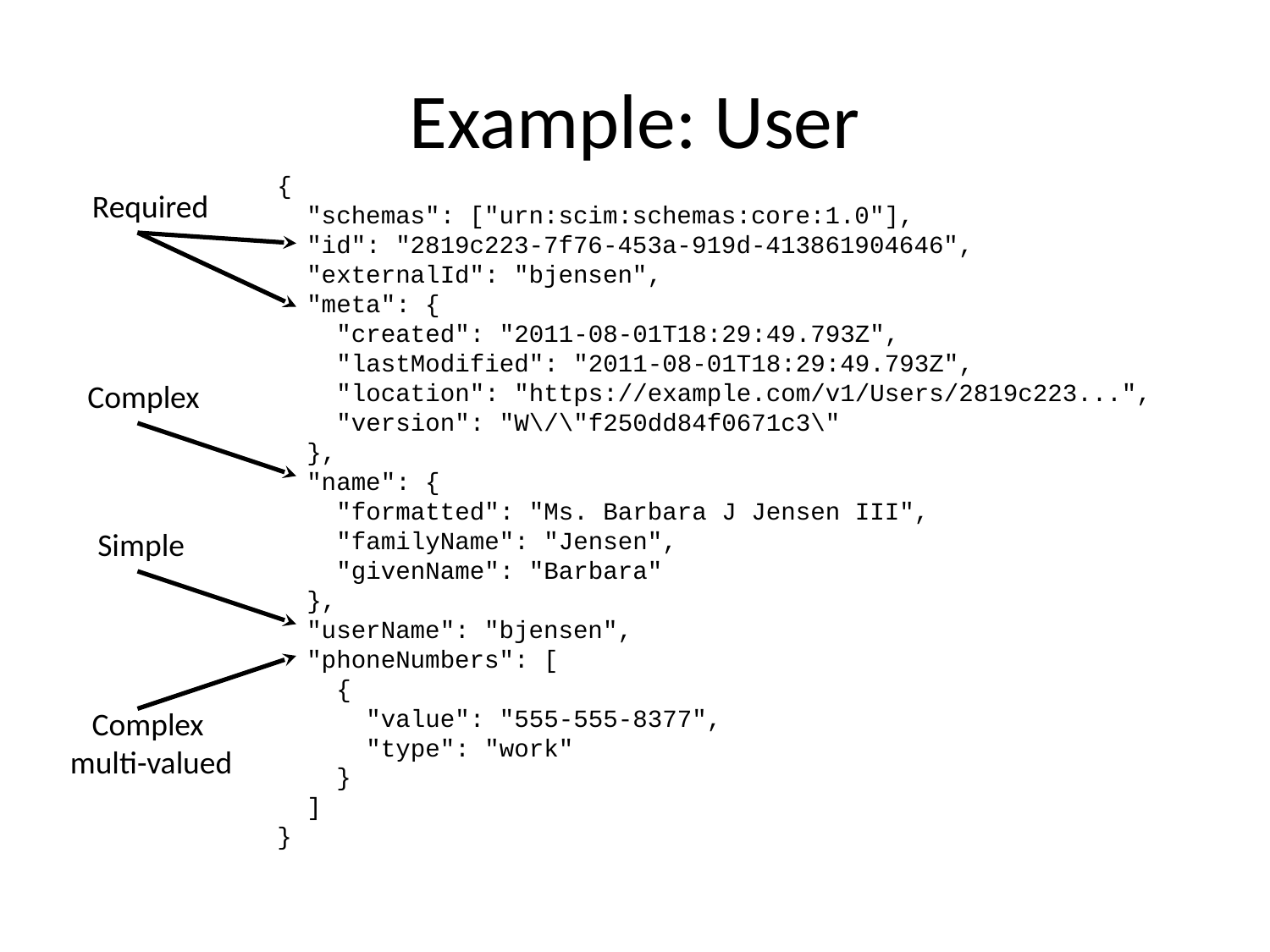

# Example: User
{
  "schemas": ["urn:scim:schemas:core:1.0"],
  "id": "2819c223-7f76-453a-919d-413861904646",
  "externalId": "bjensen",
  "meta": {
    "created": "2011-08-01T18:29:49.793Z",
    "lastModified": "2011-08-01T18:29:49.793Z",
    "location": "https://example.com/v1/Users/2819c223...",
    "version": "W\/\"f250dd84f0671c3\"
  },
  "name": {
    "formatted": "Ms. Barbara J Jensen III",
    "familyName": "Jensen",
    "givenName": "Barbara"
  },
  "userName": "bjensen",
  "phoneNumbers": [
    {
      "value": "555-555-8377",
      "type": "work"
    }
  ]
}
Required
Complex
Simple
   Complex
multi-valued